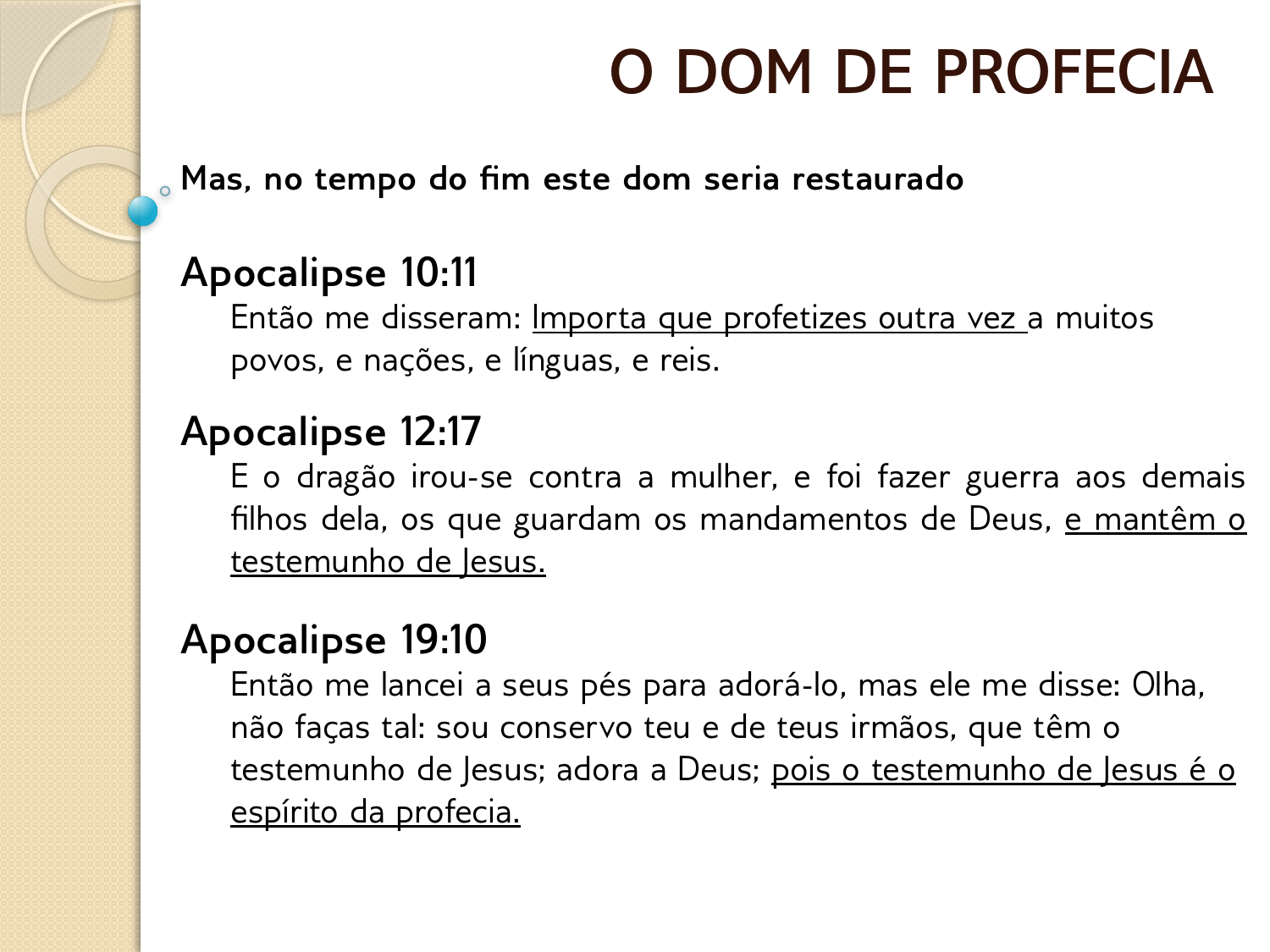

O DOM DE PROFECIA
Mas, no tempo do fim este dom seria restaurado
Apocalipse 10:11
Então me disseram: Importa que profetizes outra vez a muitos povos, e nações, e línguas, e reis.
Apocalipse 12:17
E o dragão irou-se contra a mulher, e foi fazer guerra aos demais filhos dela, os que guardam os mandamentos de Deus, e mantêm o testemunho de Jesus.
Apocalipse 19:10
Então me lancei a seus pés para adorá-lo, mas ele me disse: Olha, não faças tal: sou conservo teu e de teus irmãos, que têm o testemunho de Jesus; adora a Deus; pois o testemunho de Jesus é o espírito da profecia.